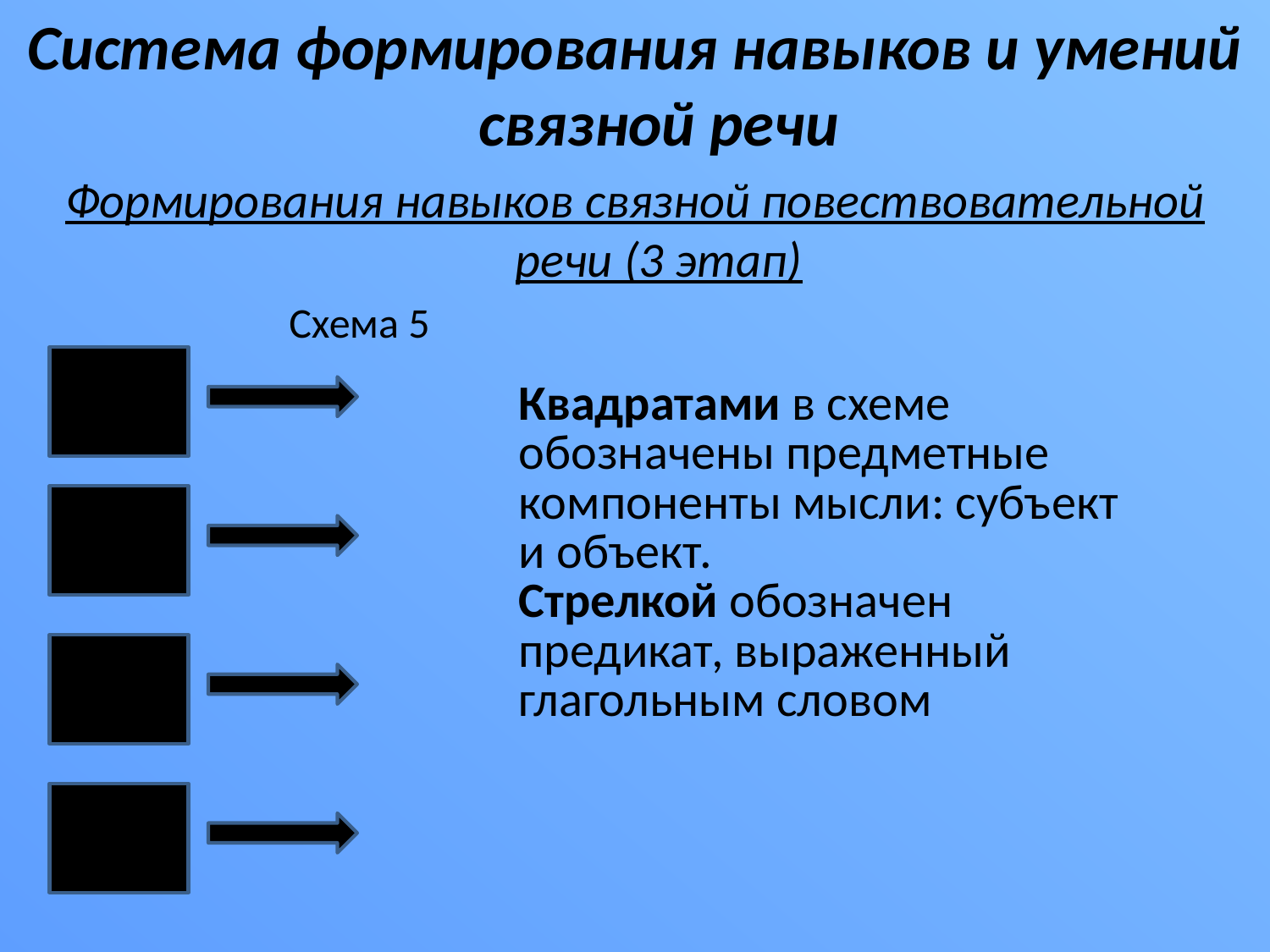

Система формирования навыков и умений связной речи
Формирования навыков связной повествовательной речи (3 этап)
                             Схема 5

| Квадратами в схеме обозначены предметные компоненты мысли: субъект и объект. Стрелкой обозначен предикат, выраженный глагольным словом |
| --- |